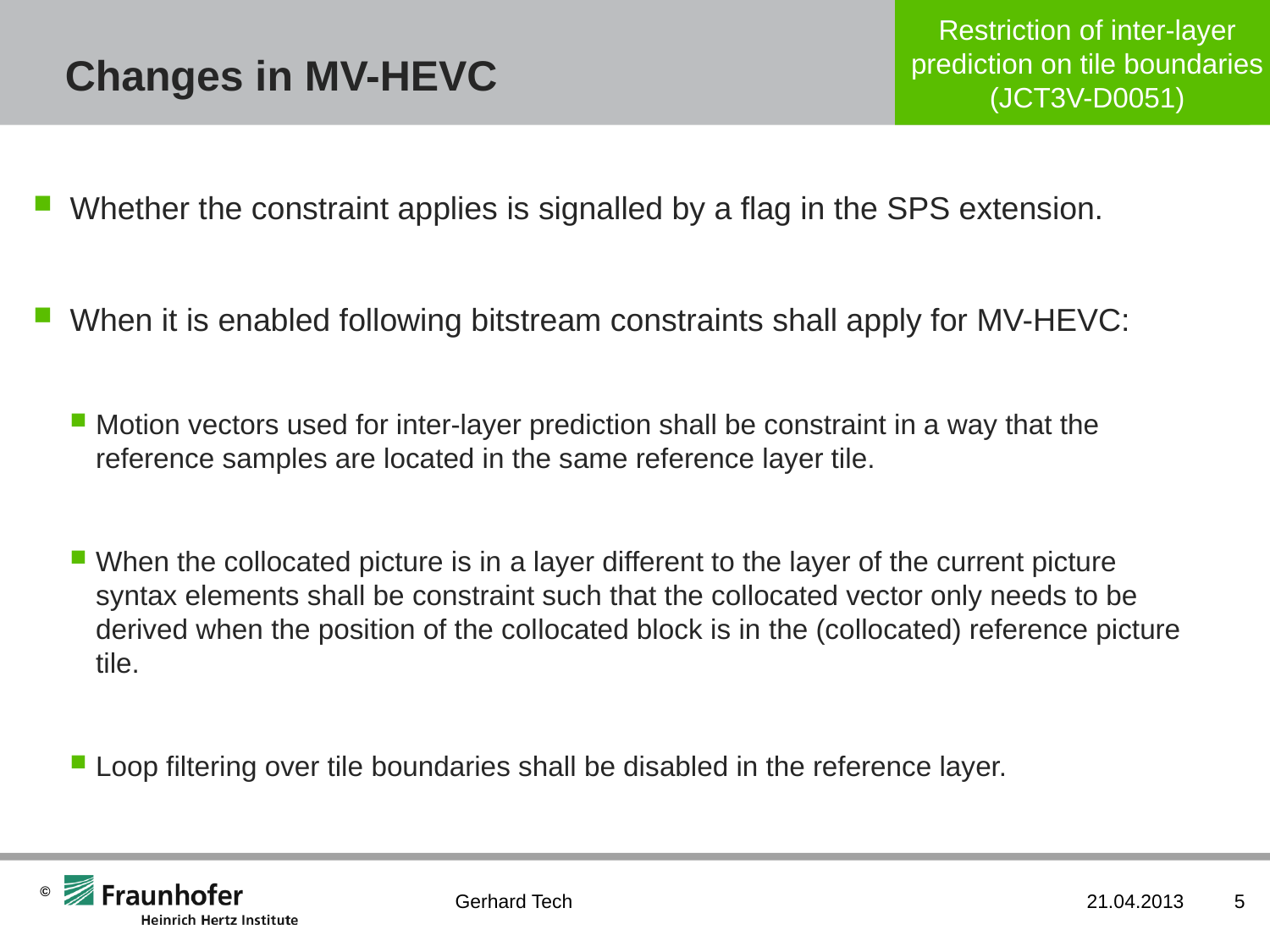

# Changes in MV-HEVC

Whether the constraint applies is signalled by a flag in the SPS extension.

When it is enabled following bitstream constraints shall apply for MV-HEVC:

Motion vectors used for inter-layer prediction shall be constraint in a way that the reference samples are located in the same reference layer tile.

When the collocated picture is in a layer different to the layer of the current picture syntax elements shall be constraint such that the collocated vector only needs to be derived when the position of the collocated block is in the (collocated) reference picture tile.

Loop filtering over tile boundaries shall be disabled in the reference layer.

Gerhard Tech
21.04.2013
5